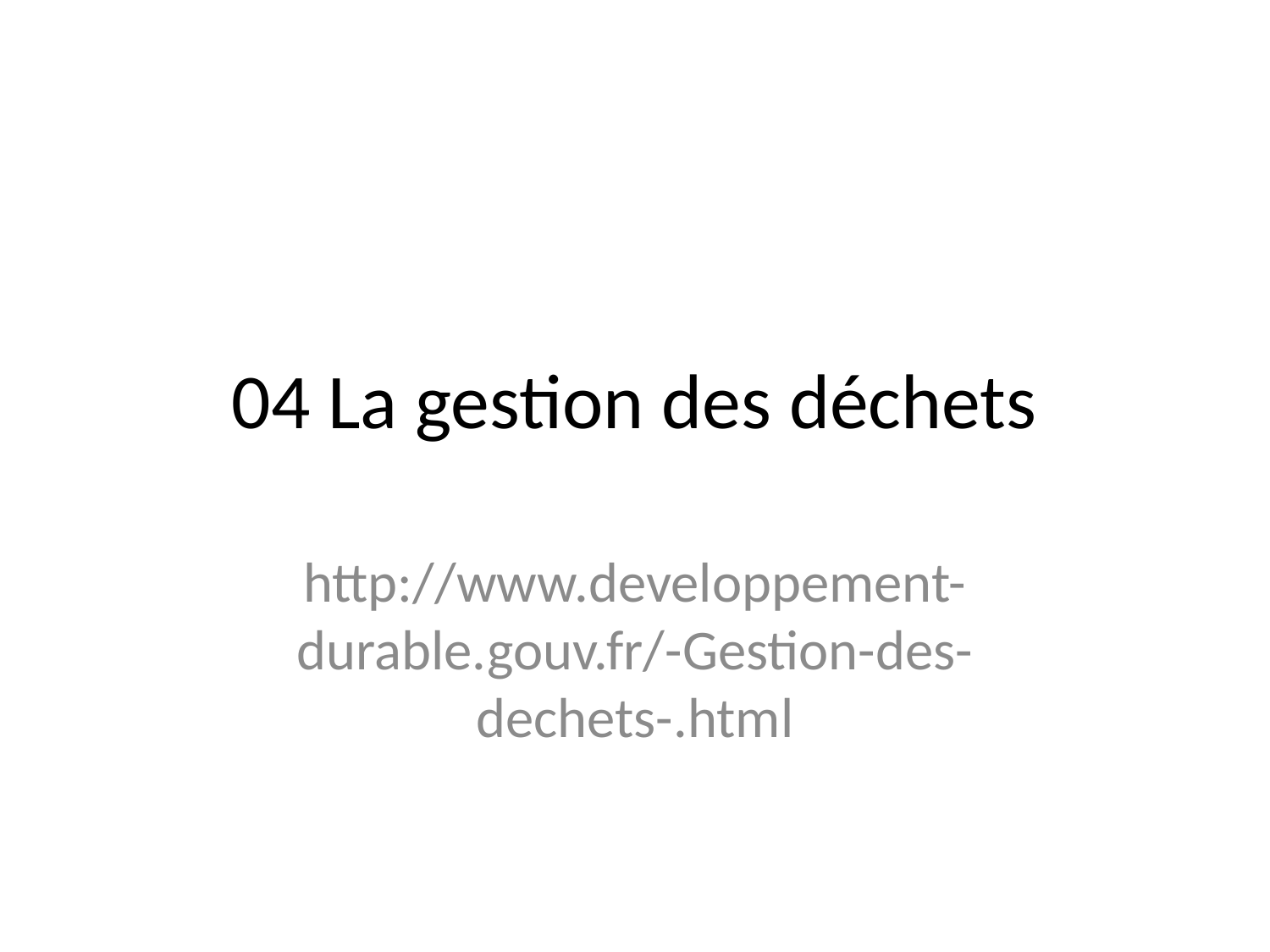

# 04 La gestion des déchets
http://www.developpement-durable.gouv.fr/-Gestion-des-dechets-.html